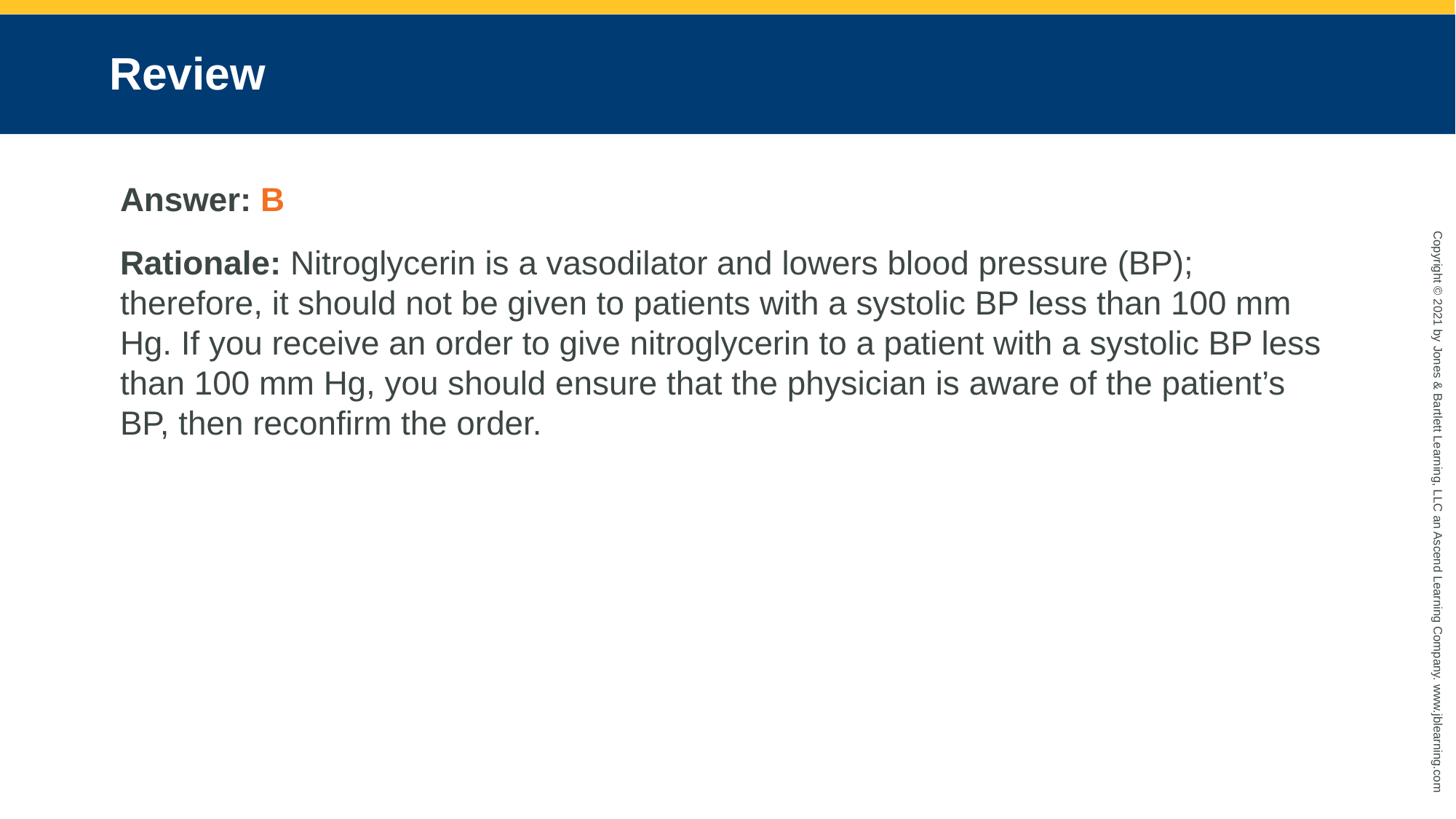

# Review
Answer: B
Rationale: Nitroglycerin is a vasodilator and lowers blood pressure (BP); therefore, it should not be given to patients with a systolic BP less than 100 mm Hg. If you receive an order to give nitroglycerin to a patient with a systolic BP less than 100 mm Hg, you should ensure that the physician is aware of the patient’s BP, then reconfirm the order.